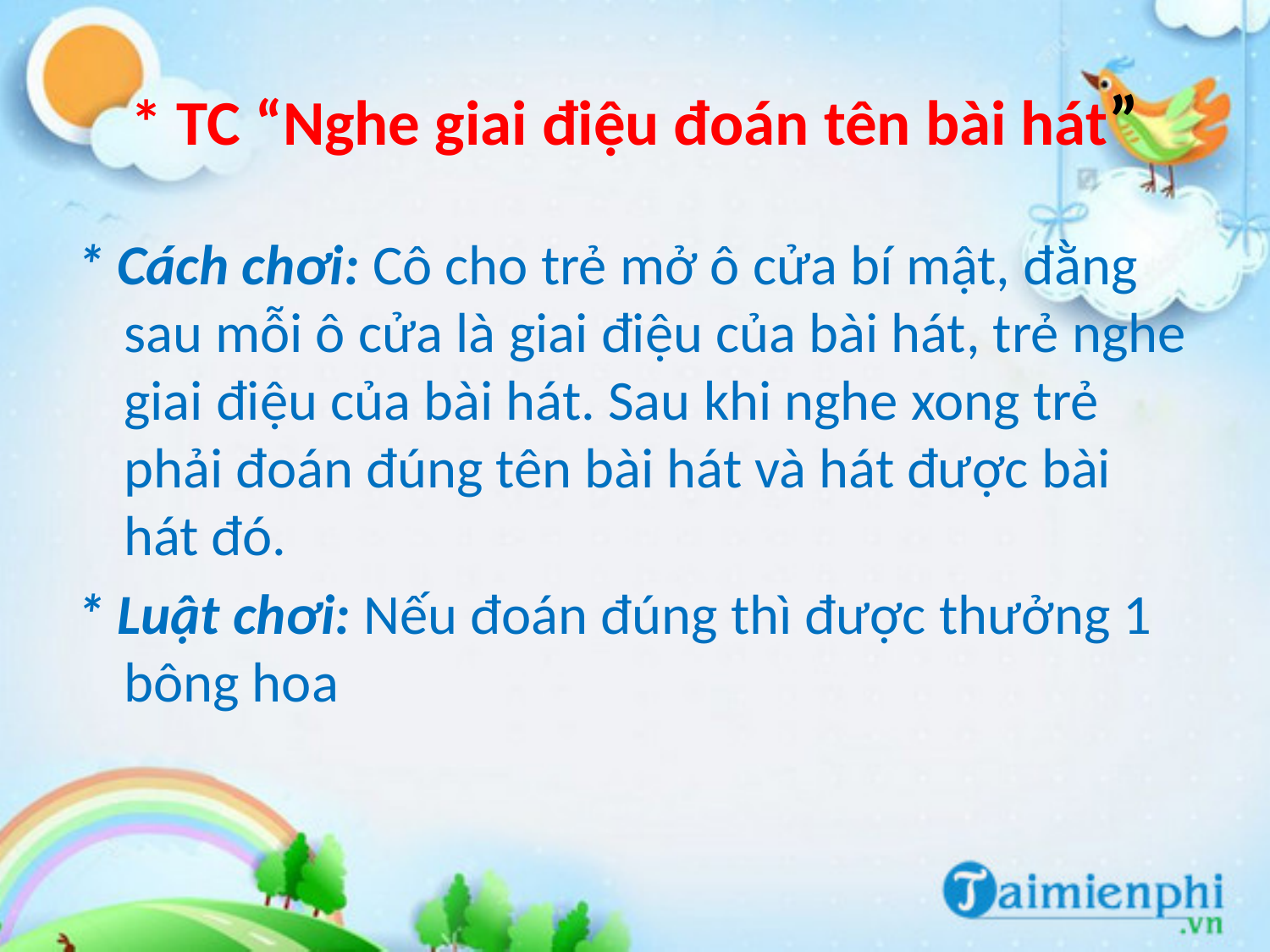

# * TC “Nghe giai điệu đoán tên bài hát”
* Cách chơi: Cô cho trẻ mở ô cửa bí mật, đằng sau mỗi ô cửa là giai điệu của bài hát, trẻ nghe giai điệu của bài hát. Sau khi nghe xong trẻ phải đoán đúng tên bài hát và hát được bài hát đó.
* Luật chơi: Nếu đoán đúng thì được thưởng 1 bông hoa